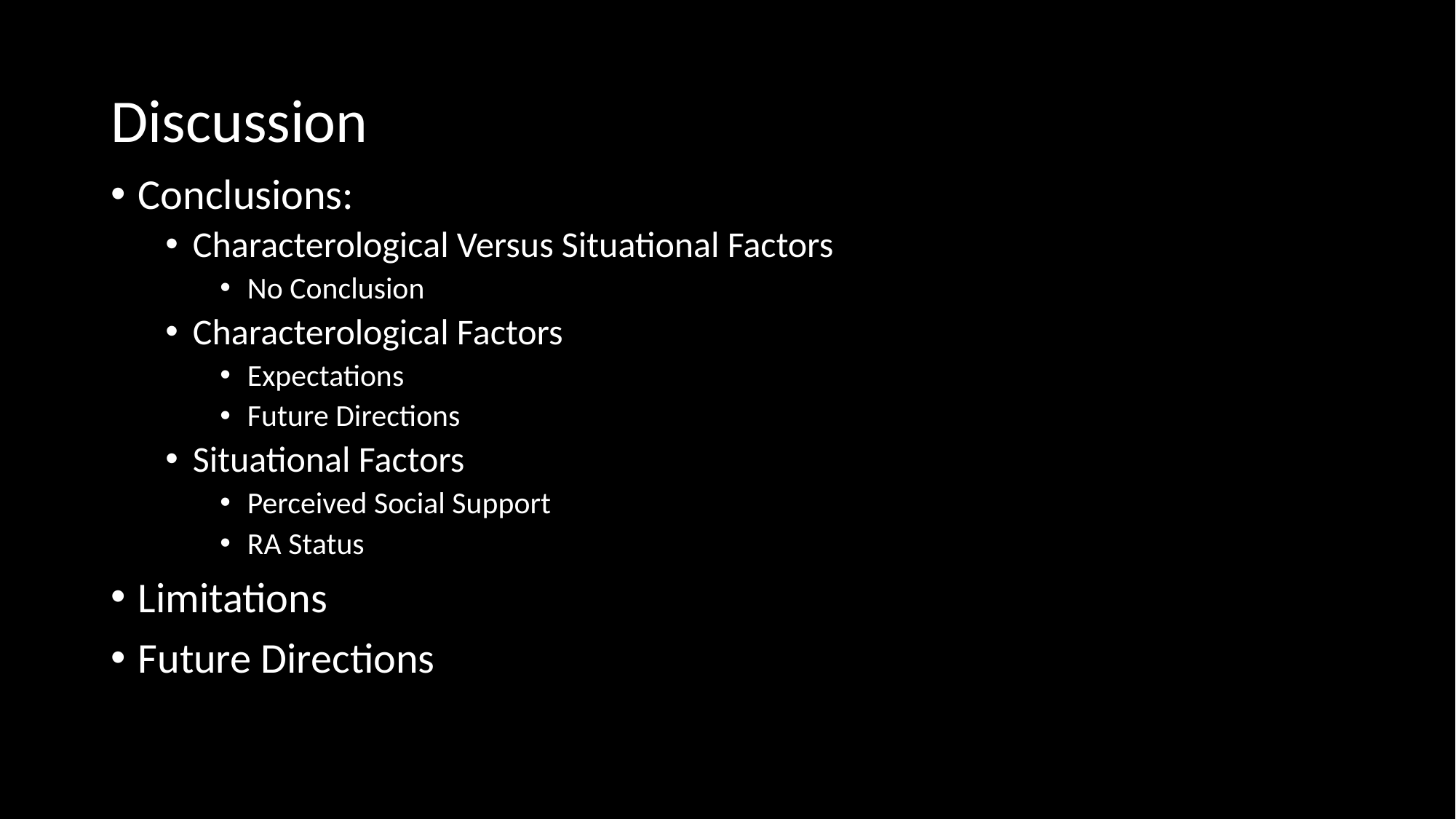

# Discussion

Conclusions:
Characterological Versus Situational Factors
No Conclusion
Characterological Factors
Expectations
Future Directions
Situational Factors
Perceived Social Support
RA Status
Limitations
Future Directions